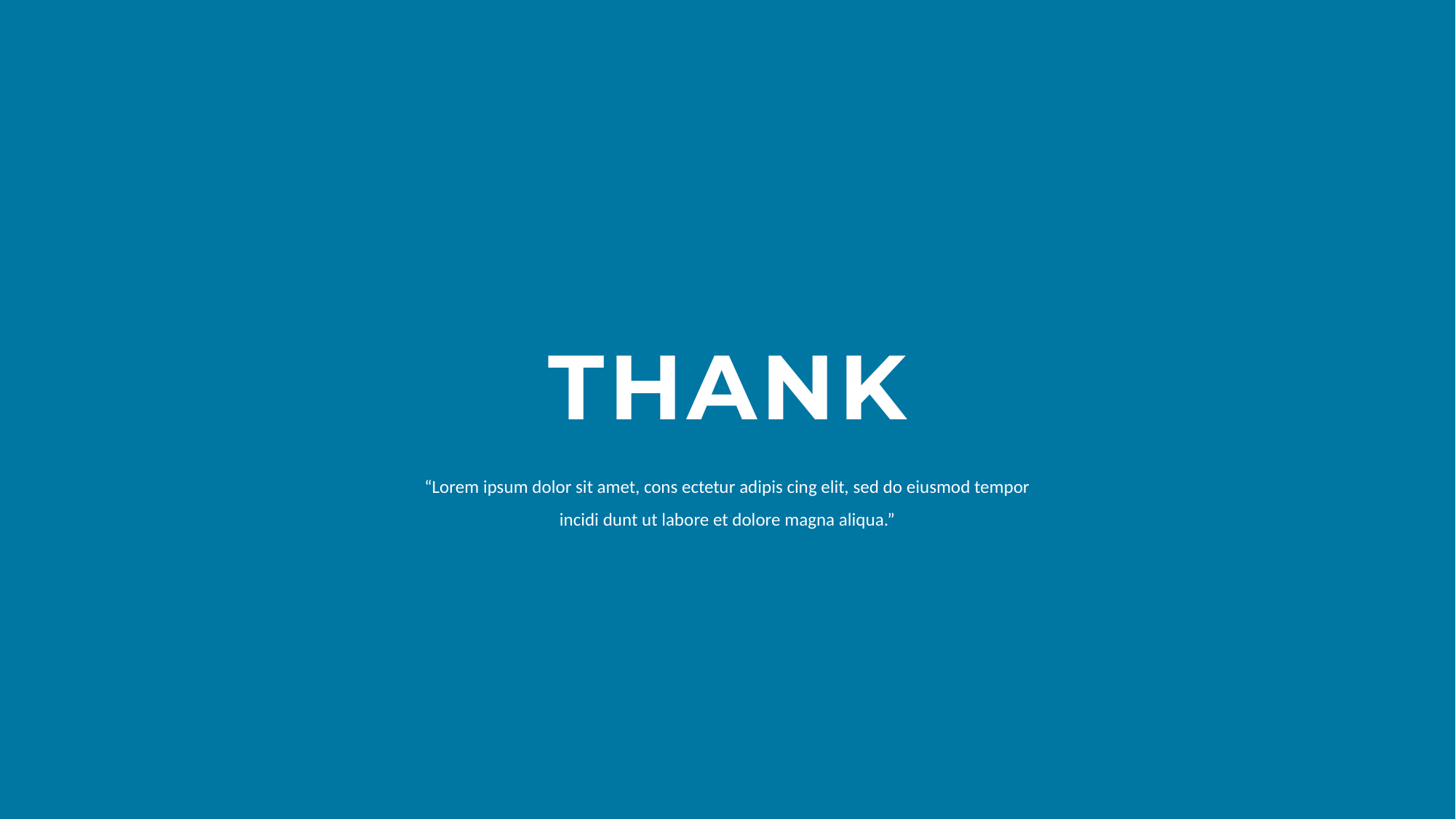

THANK
“Lorem ipsum dolor sit amet, cons ectetur adipis cing elit, sed do eiusmod tempor incidi dunt ut labore et dolore magna aliqua.”